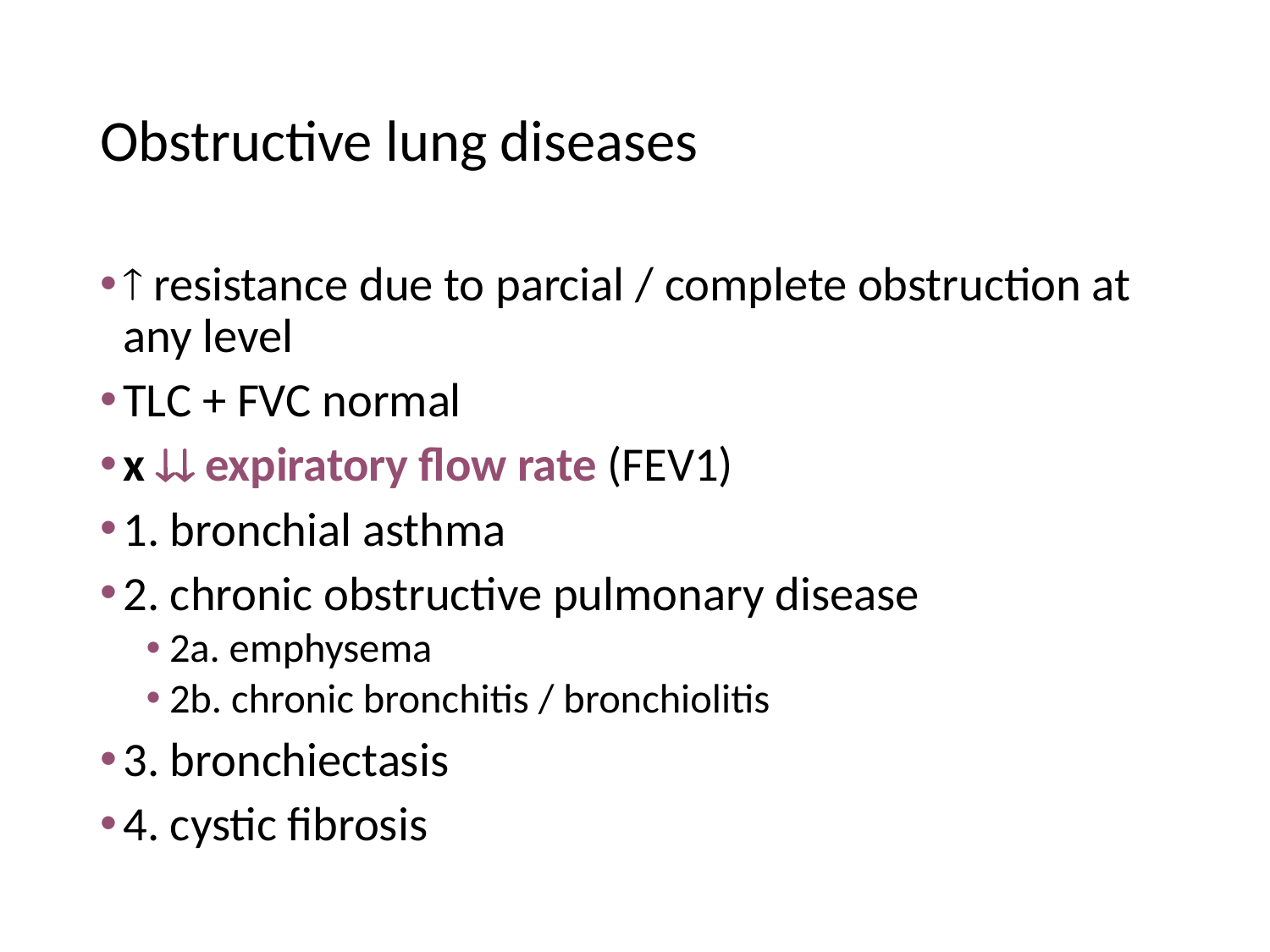

# Obstructive lung diseases
↑ resistance due to parcial / complete obstruction at any level
TLC + FVC normal
x ↓↓ expiratory flow rate (FEV1)
1. bronchial asthma
2. chronic obstructive pulmonary disease
2a. emphysema
2b. chronic bronchitis / bronchiolitis
3. bronchiectasis
4. cystic fibrosis